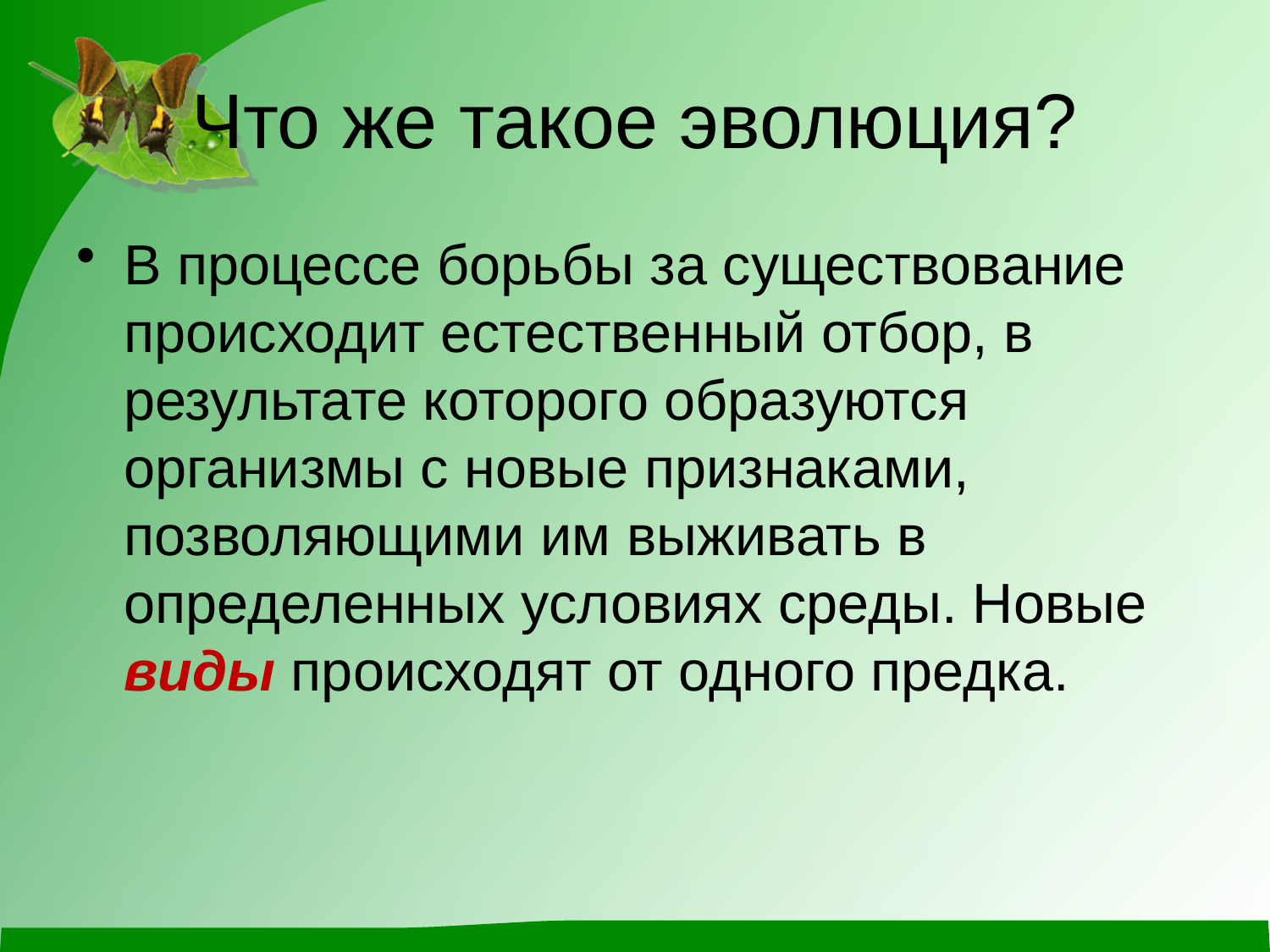

# Что же такое эволюция?
В процессе борьбы за существование происходит естественный отбор, в результате которого образуются организмы с новые признаками, позволяющими им выживать в определенных условиях среды. Новые виды происходят от одного предка.